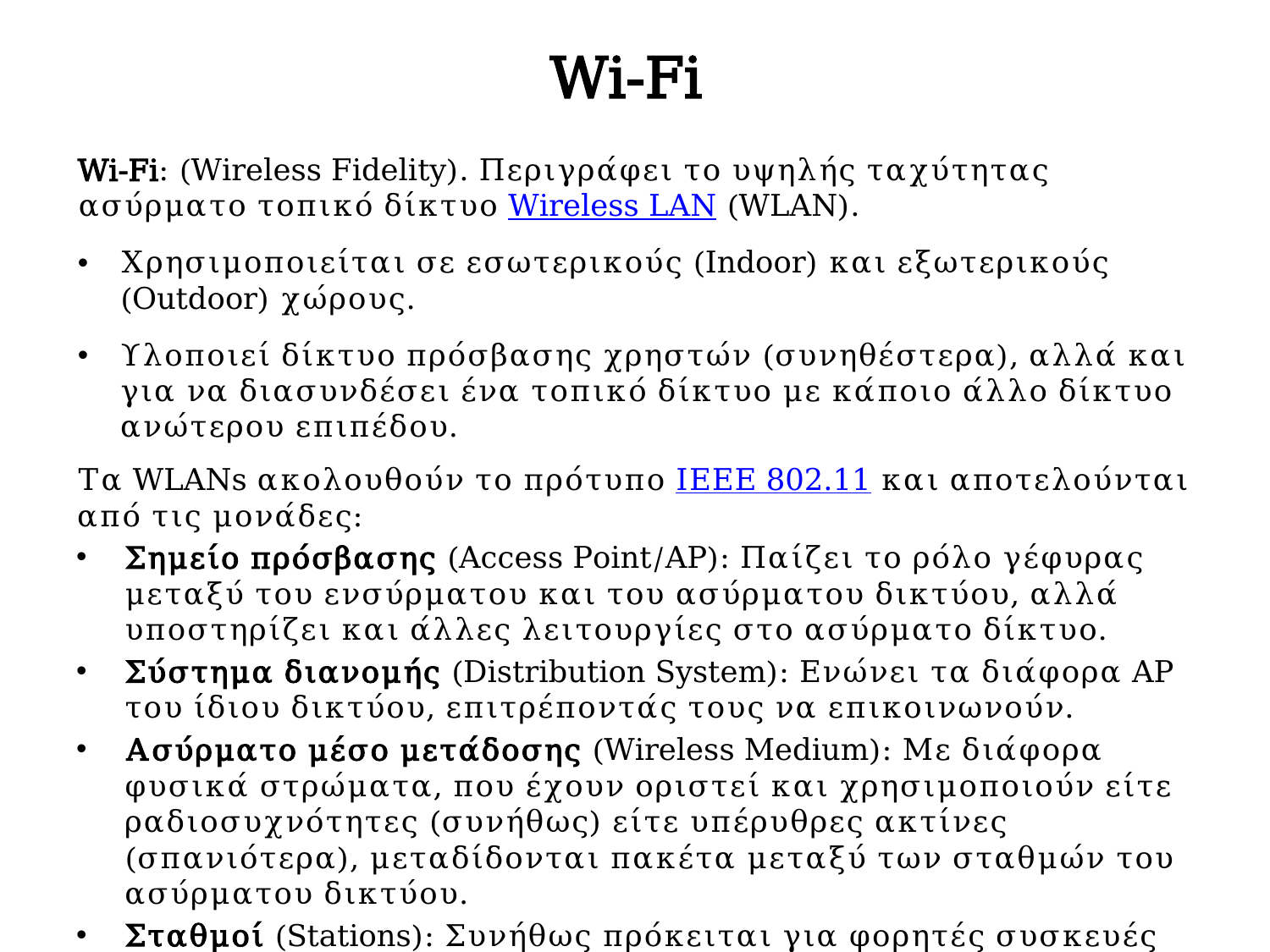

# Wi-Fi
Wi-Fi: (Wireless Fidelity). Περιγράφει το υψηλής ταχύτητας ασύρματο τοπικό δίκτυο Wireless LAN (WLAN).
Χρησιμοποιείται σε εσωτερικούς (Indoor) και εξωτερικούς (Outdoor) χώρους.
Υλοποιεί δίκτυο πρόσβασης χρηστών (συνηθέστερα), αλλά και για να διασυνδέσει ένα τοπικό δίκτυο με κάποιο άλλο δίκτυο ανώτερου επιπέδου.
Τα WLANs ακολουθούν το πρότυπο ΙΕΕΕ 802.11 και αποτελούνται από τις μονάδες:
Σημείο πρόσβασης (Access Point/AP): Παίζει το ρόλο γέφυρας μεταξύ του ενσύρματου και του ασύρματου δικτύου, αλλά υποστηρίζει και άλλες λειτουργίες στο ασύρματο δίκτυο.
Σύστημα διανομής (Distribution System): Ενώνει τα διάφορα AP του ίδιου δικτύου, επιτρέποντάς τους να επικοινωνούν.
Ασύρματο μέσο μετάδοσης (Wireless Medium): Με διάφορα φυσικά στρώματα, που έχουν οριστεί και χρησιμοποιούν είτε ραδιοσυχνότητες (συνήθως) είτε υπέρυθρες ακτίνες (σπανιότερα), μεταδίδονται πακέτα μεταξύ των σταθμών του ασύρματου δικτύου.
Σταθμοί (Stations): Συνήθως πρόκειται για φορητές συσκευές (laptops, smartphones κτλ.).